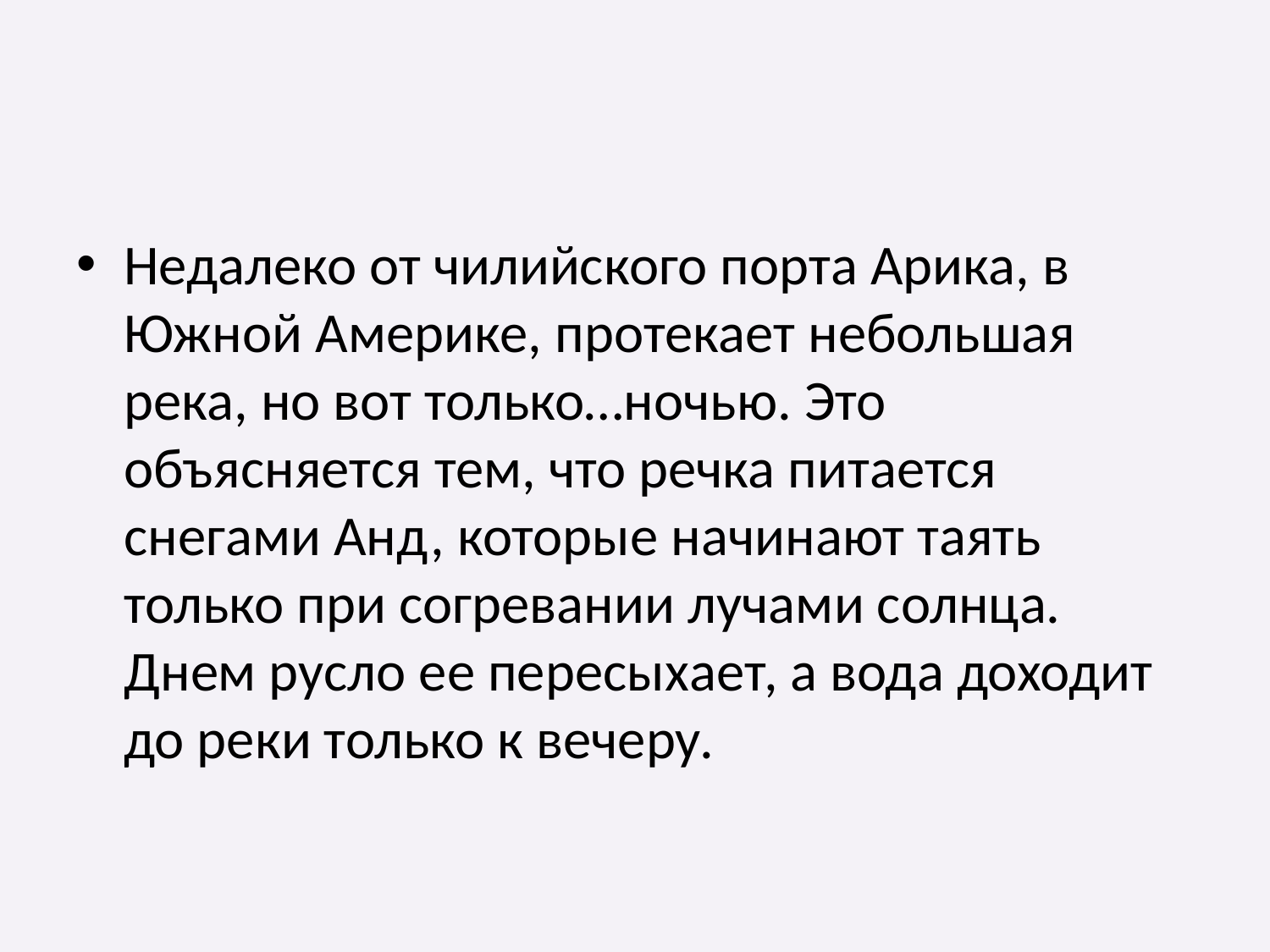

#
Недалеко от чилийского порта Арика, в Южной Америке, протекает небольшая река, но вот только…ночью. Это объясняется тем, что речка питается снегами Анд, которые начинают таять только при согревании лучами солнца. Днем русло ее пересыхает, а вода доходит до реки только к вечеру.